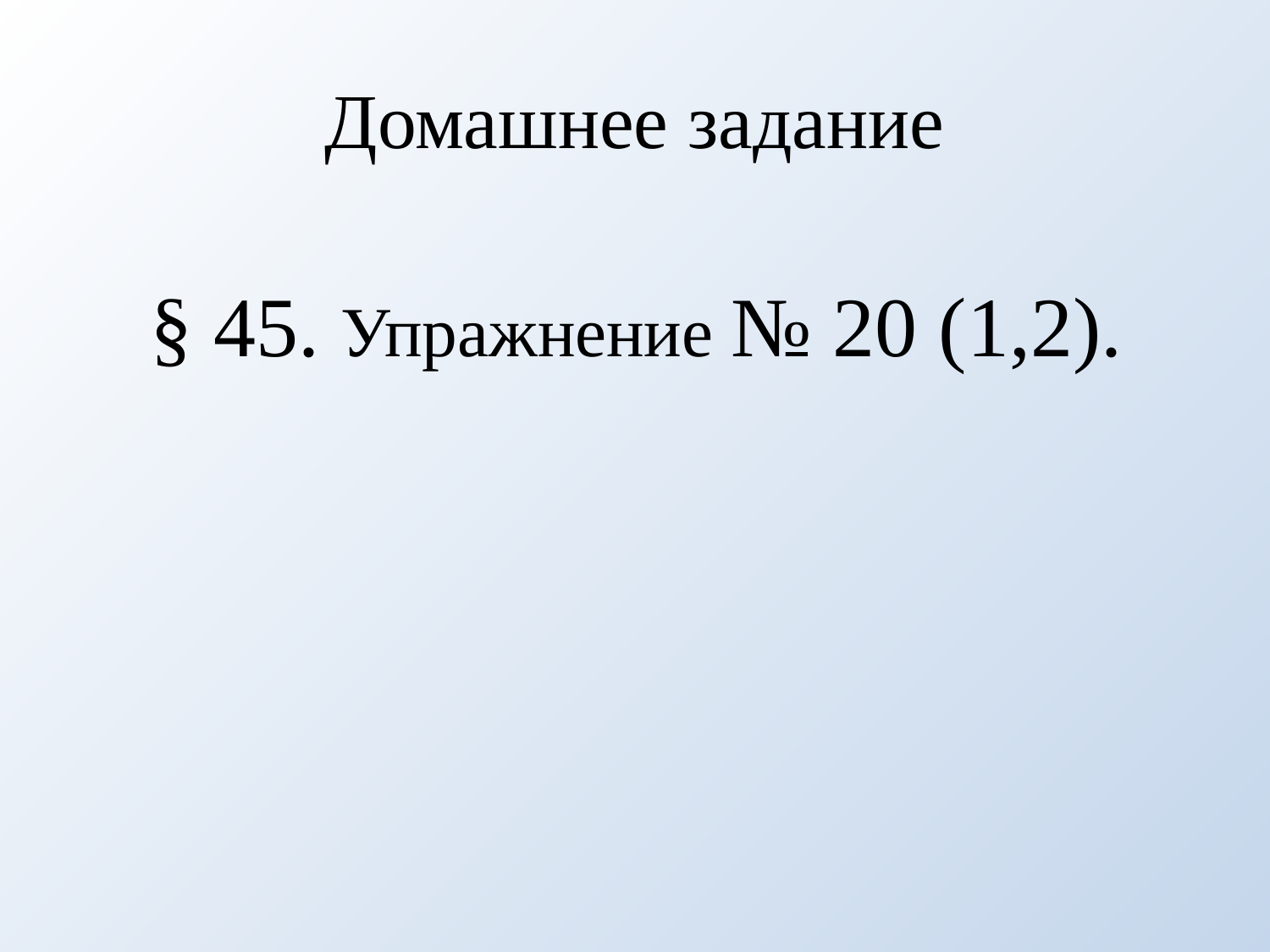

# Домашнее задание
§ 45. Упражнение № 20 (1,2).